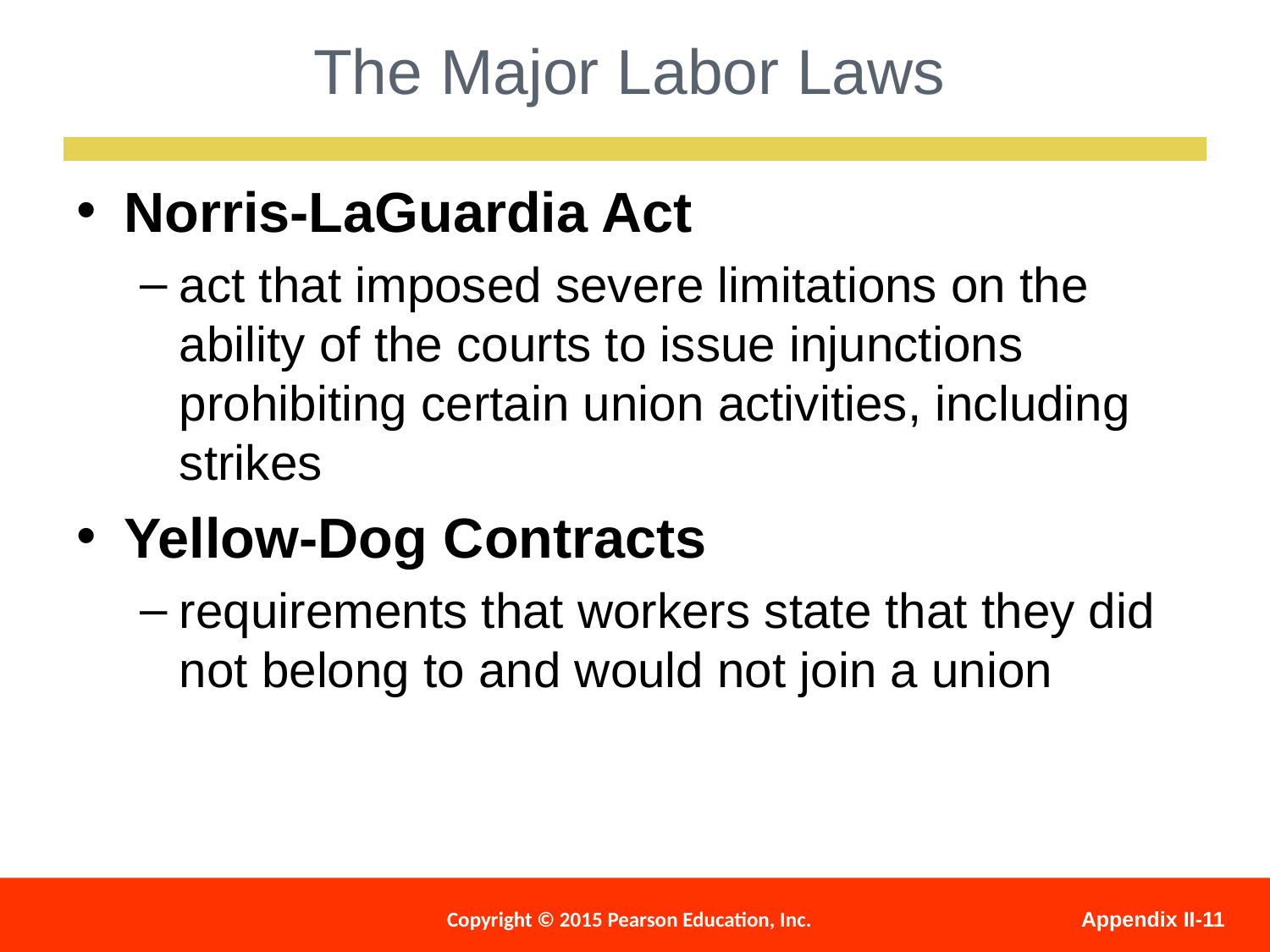

The Major Labor Laws
Norris-LaGuardia Act
act that imposed severe limitations on the ability of the courts to issue injunctions prohibiting certain union activities, including strikes
Yellow-Dog Contracts
requirements that workers state that they did not belong to and would not join a union